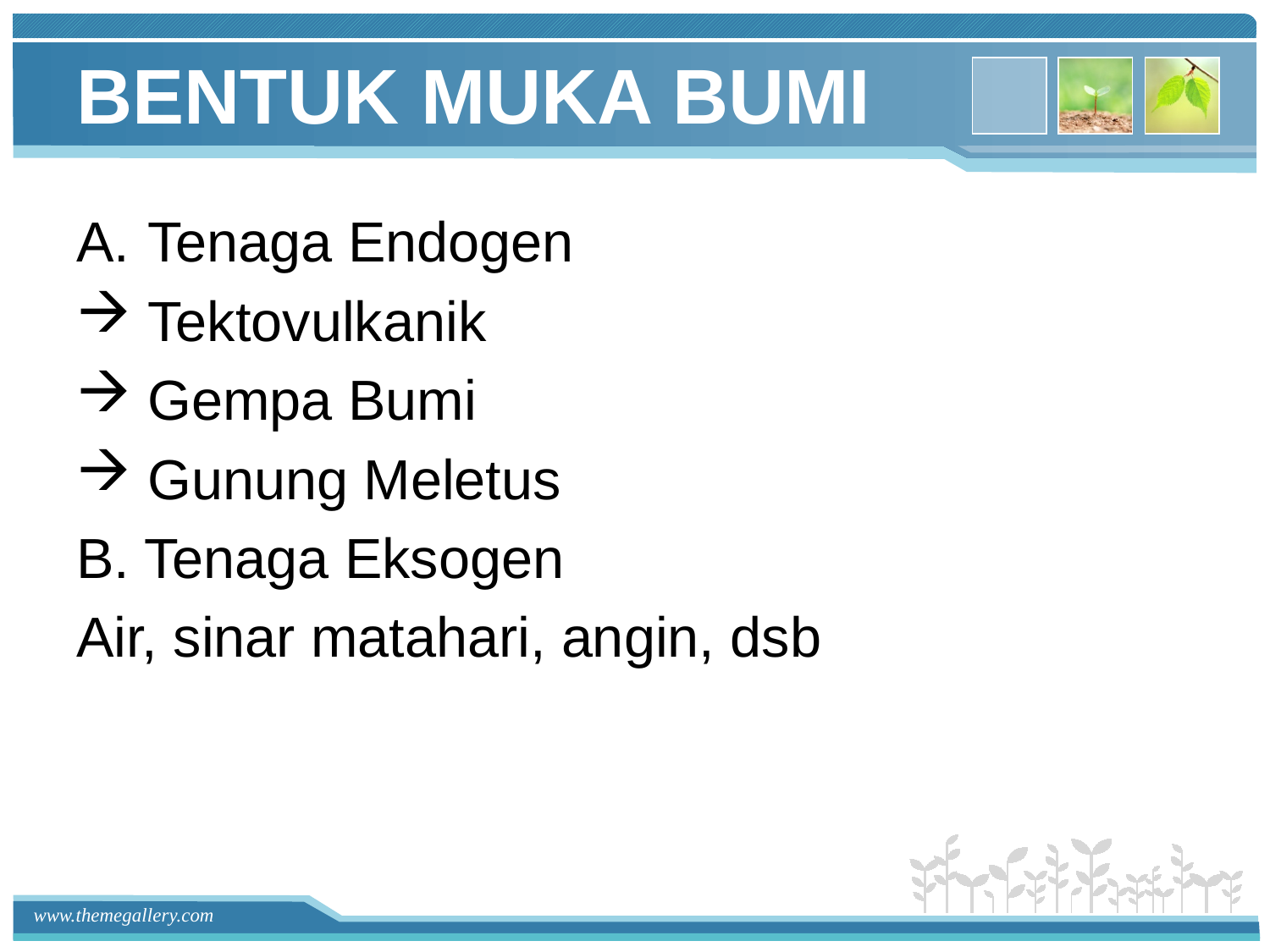

# BENTUK MUKA BUMI
Tenaga Endogen
Tektovulkanik
Gempa Bumi
Gunung Meletus
B. Tenaga Eksogen
Air, sinar matahari, angin, dsb